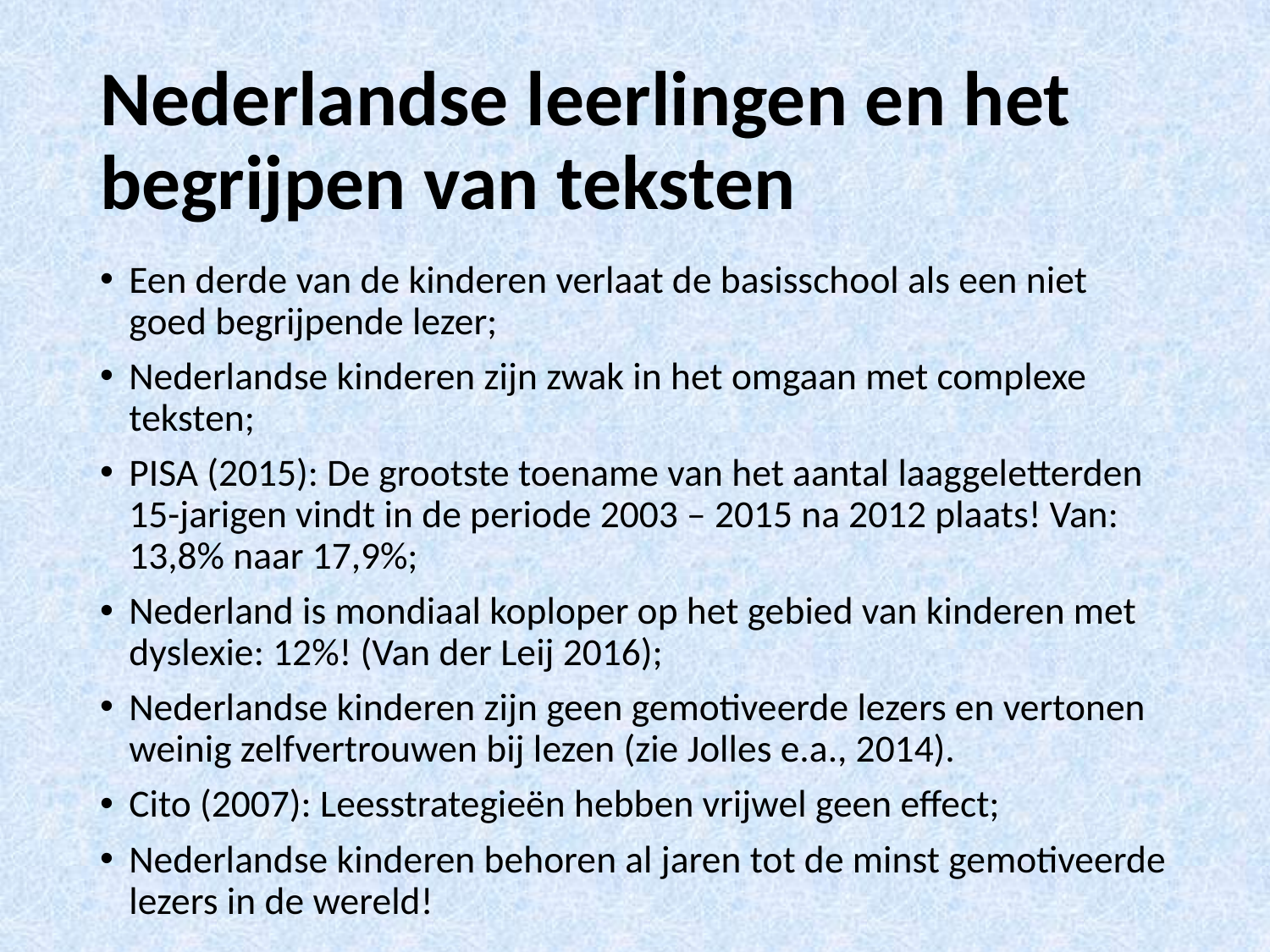

# Nederlandse leerlingen en het begrijpen van teksten
Een derde van de kinderen verlaat de basisschool als een niet goed begrijpende lezer;
Nederlandse kinderen zijn zwak in het omgaan met complexe teksten;
PISA (2015): De grootste toename van het aantal laaggeletterden 15-jarigen vindt in de periode 2003 – 2015 na 2012 plaats! Van: 13,8% naar 17,9%;
Nederland is mondiaal koploper op het gebied van kinderen met dyslexie: 12%! (Van der Leij 2016);
Nederlandse kinderen zijn geen gemotiveerde lezers en vertonen weinig zelfvertrouwen bij lezen (zie Jolles e.a., 2014).
Cito (2007): Leesstrategieën hebben vrijwel geen effect;
Nederlandse kinderen behoren al jaren tot de minst gemotiveerde lezers in de wereld!